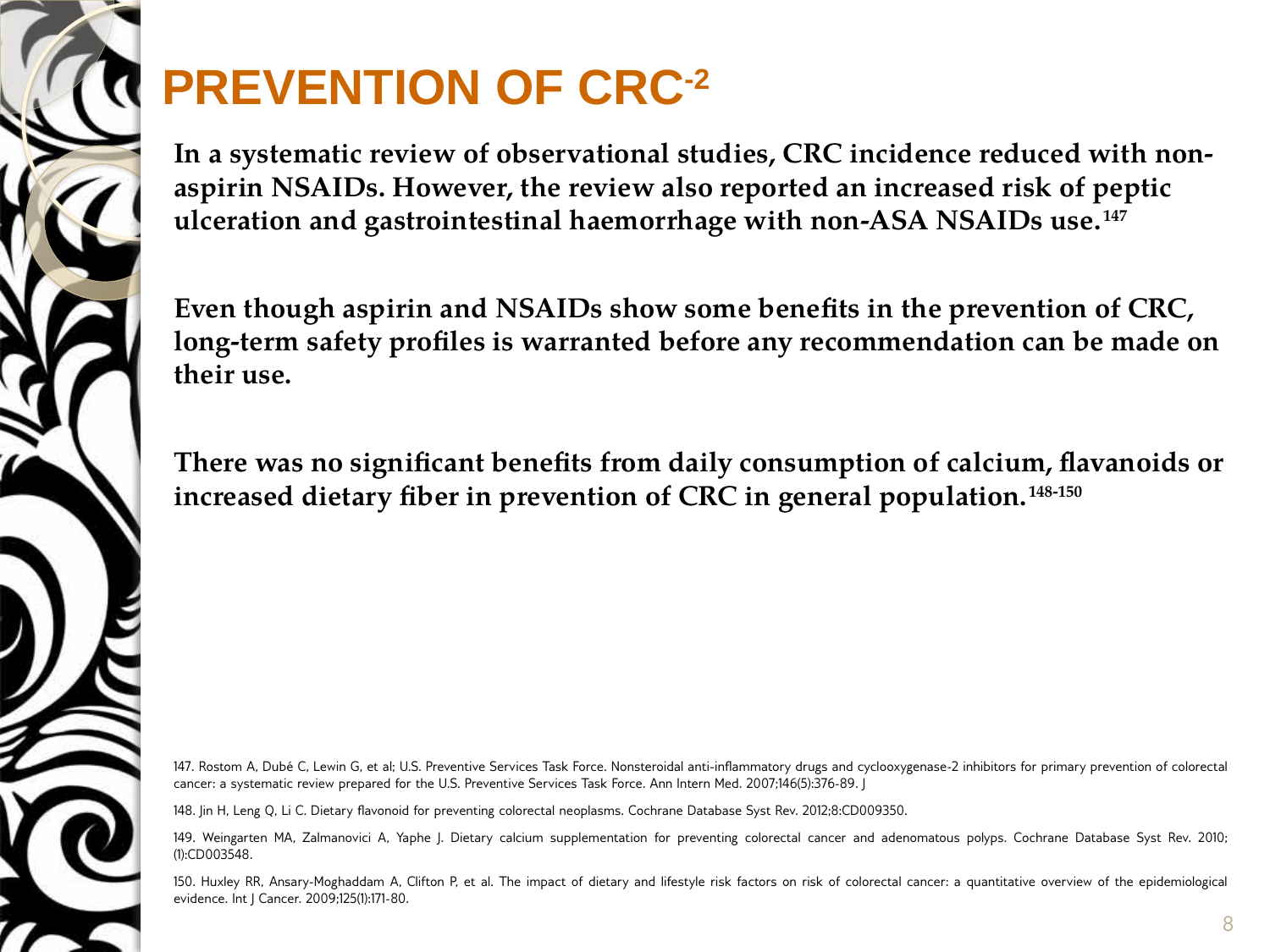

# PREVENTION OF CRC-2
In a systematic review of observational studies, CRC incidence reduced with non-aspirin NSAIDs. However, the review also reported an increased risk of peptic ulceration and gastrointestinal haemorrhage with non-ASA NSAIDs use.147

Even though aspirin and NSAIDs show some benefits in the prevention of CRC, long-term safety profiles is warranted before any recommendation can be made on their use.

There was no significant benefits from daily consumption of calcium, flavanoids or increased dietary fiber in prevention of CRC in general population.148-150

147. Rostom A, Dubé C, Lewin G, et al; U.S. Preventive Services Task Force. Nonsteroidal anti-inflammatory drugs and cyclooxygenase-2 inhibitors for primary prevention of colorectal cancer: a systematic review prepared for the U.S. Preventive Services Task Force. Ann Intern Med. 2007;146(5):376-89. J
148. Jin H, Leng Q, Li C. Dietary flavonoid for preventing colorectal neoplasms. Cochrane Database Syst Rev. 2012;8:CD009350.
149. Weingarten MA, Zalmanovici A, Yaphe J. Dietary calcium supplementation for preventing colorectal cancer and adenomatous polyps. Cochrane Database Syst Rev. 2010;(1):CD003548.
150. Huxley RR, Ansary-Moghaddam A, Clifton P, et al. The impact of dietary and lifestyle risk factors on risk of colorectal cancer: a quantitative overview of the epidemiological evidence. Int J Cancer. 2009;125(1):171-80.

8